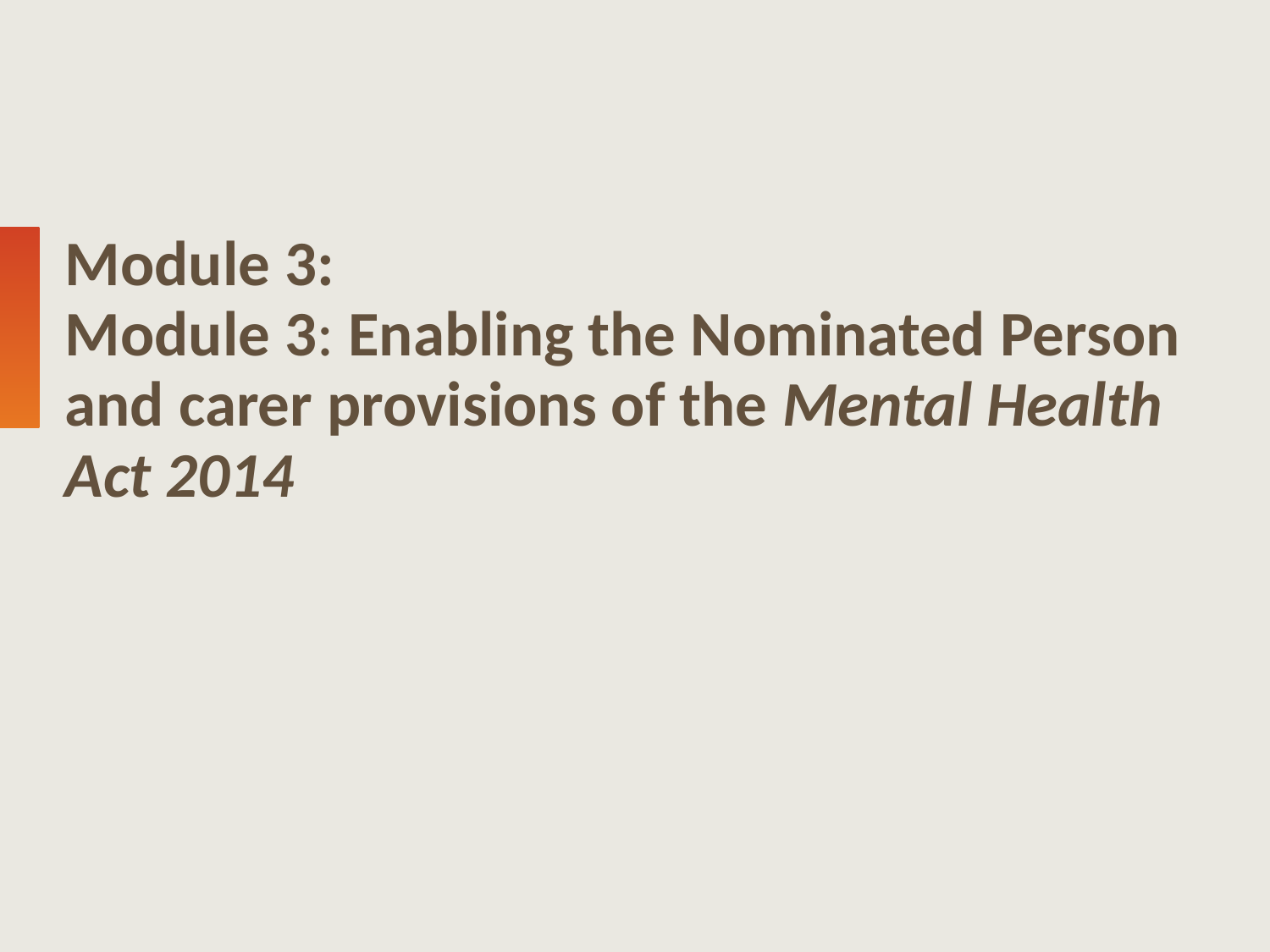

Module 3:
Module 3: Enabling the Nominated Person  and carer provisions of the Mental Health Act 2014